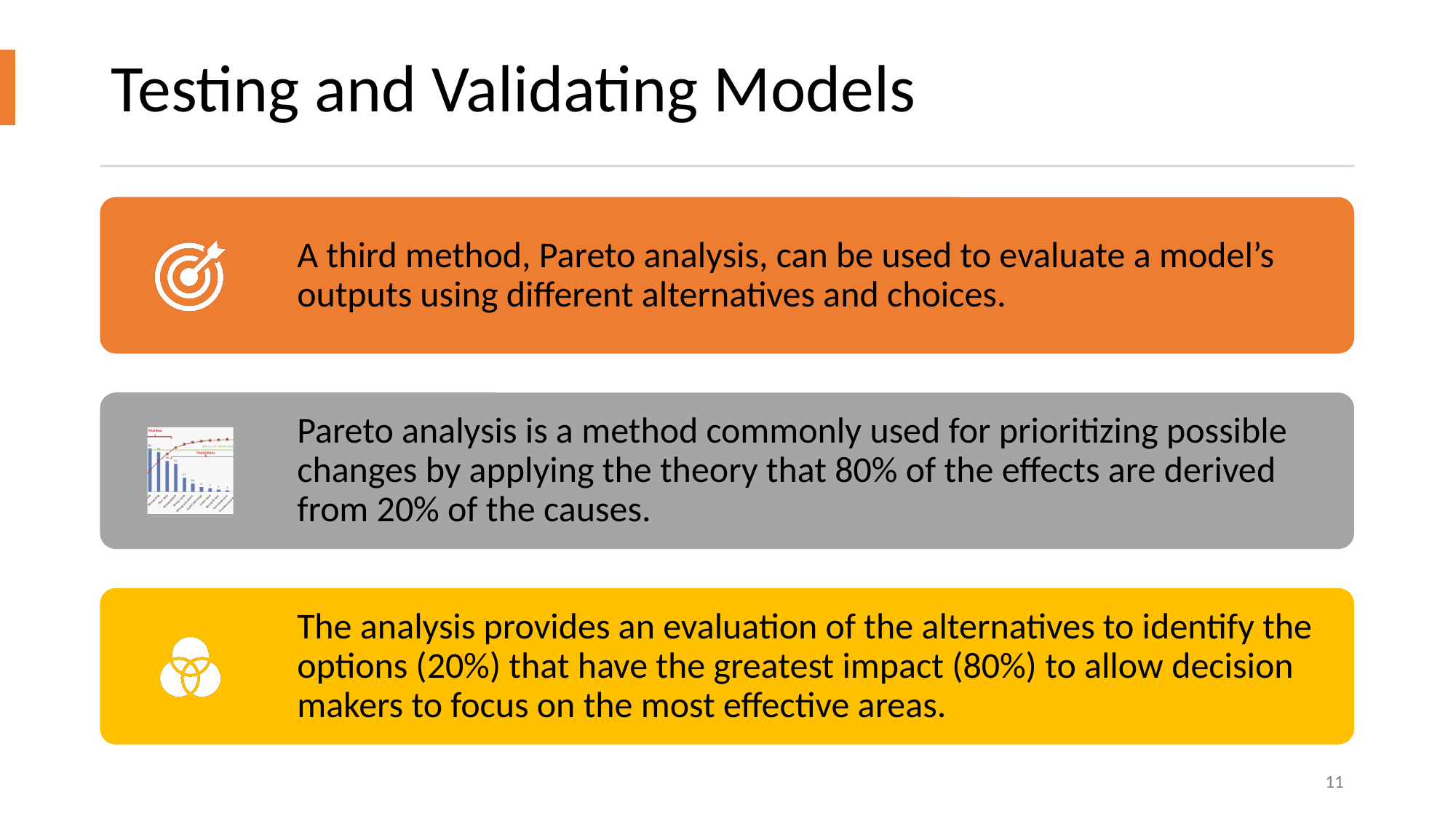

# Testing and Validating Models

A third method, Pareto analysis, can be used to evaluate a model’s outputs using different alternatives and choices.
Pareto analysis is a method commonly used for prioritizing possible changes by applying the theory that 80% of the effects are derived from 20% of the causes.
The analysis provides an evaluation of the alternatives to identify the options (20%) that have the greatest impact (80%) to allow decision makers to focus on the most effective areas.
11